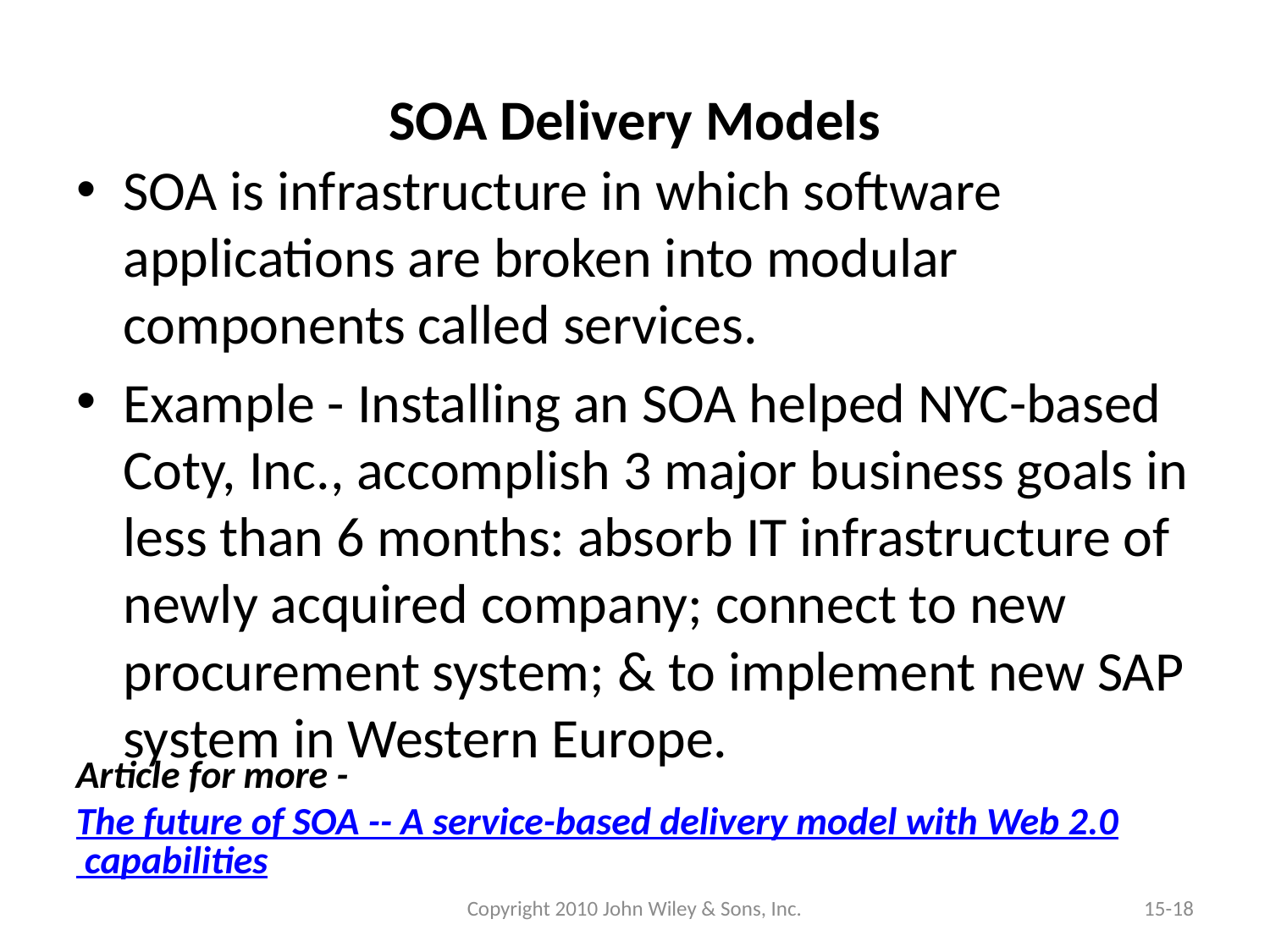

# SOA Delivery Models
SOA is infrastructure in which software applications are broken into modular components called services.
Example - Installing an SOA helped NYC-based Coty, Inc., accomplish 3 major business goals in less than 6 months: absorb IT infrastructure of newly acquired company; connect to new procurement system; & to implement new SAP system in Western Europe.
Article for more - The future of SOA -- A service-based delivery model with Web 2.0 capabilities

Copyright 2010 John Wiley & Sons, Inc.
15-18